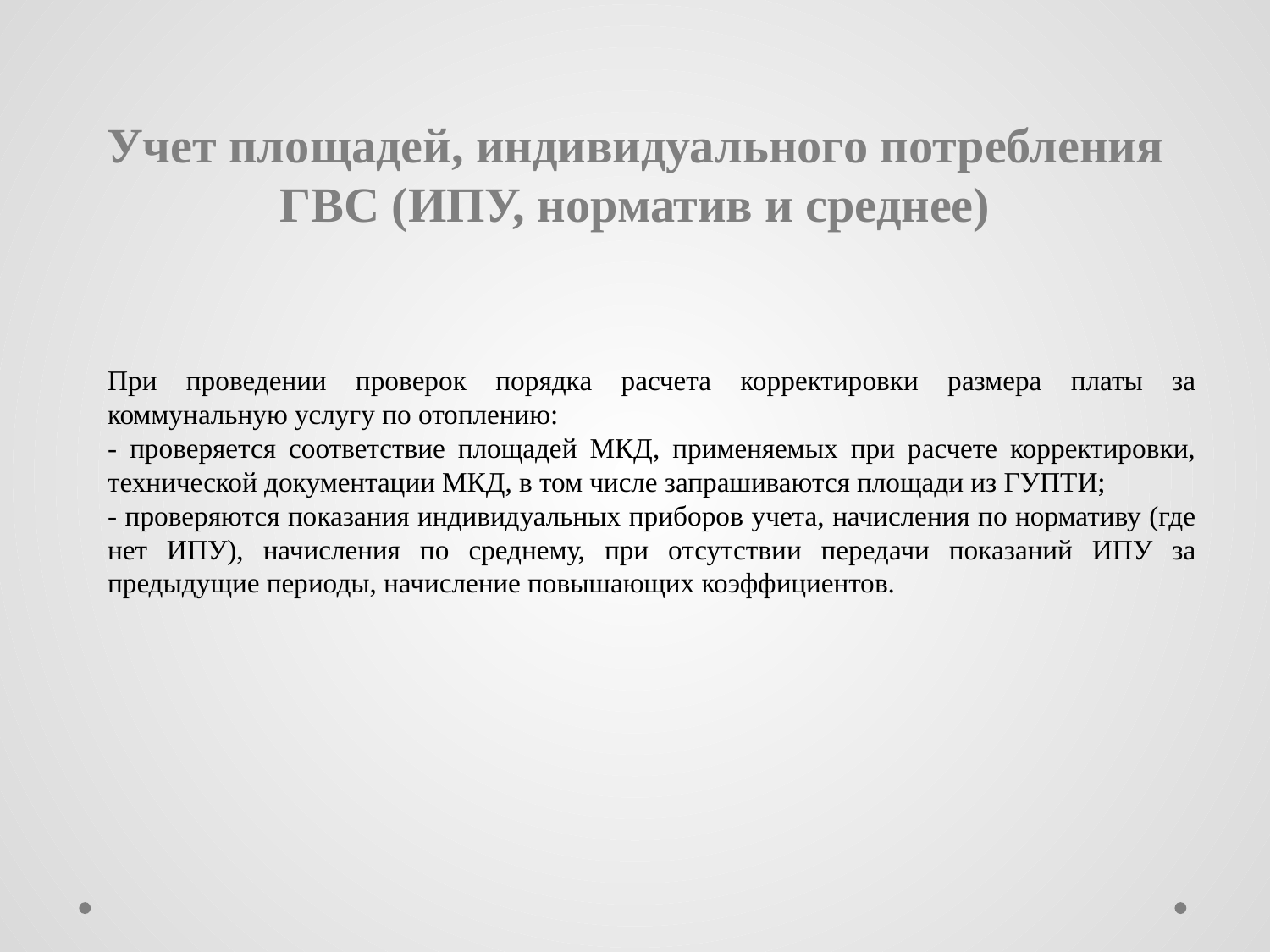

# Учет площадей, индивидуального потребления ГВС (ИПУ, норматив и среднее)
При проведении проверок порядка расчета корректировки размера платы за коммунальную услугу по отоплению:
- проверяется соответствие площадей МКД, применяемых при расчете корректировки, технической документации МКД, в том числе запрашиваются площади из ГУПТИ;
- проверяются показания индивидуальных приборов учета, начисления по нормативу (где нет ИПУ), начисления по среднему, при отсутствии передачи показаний ИПУ за предыдущие периоды, начисление повышающих коэффициентов.